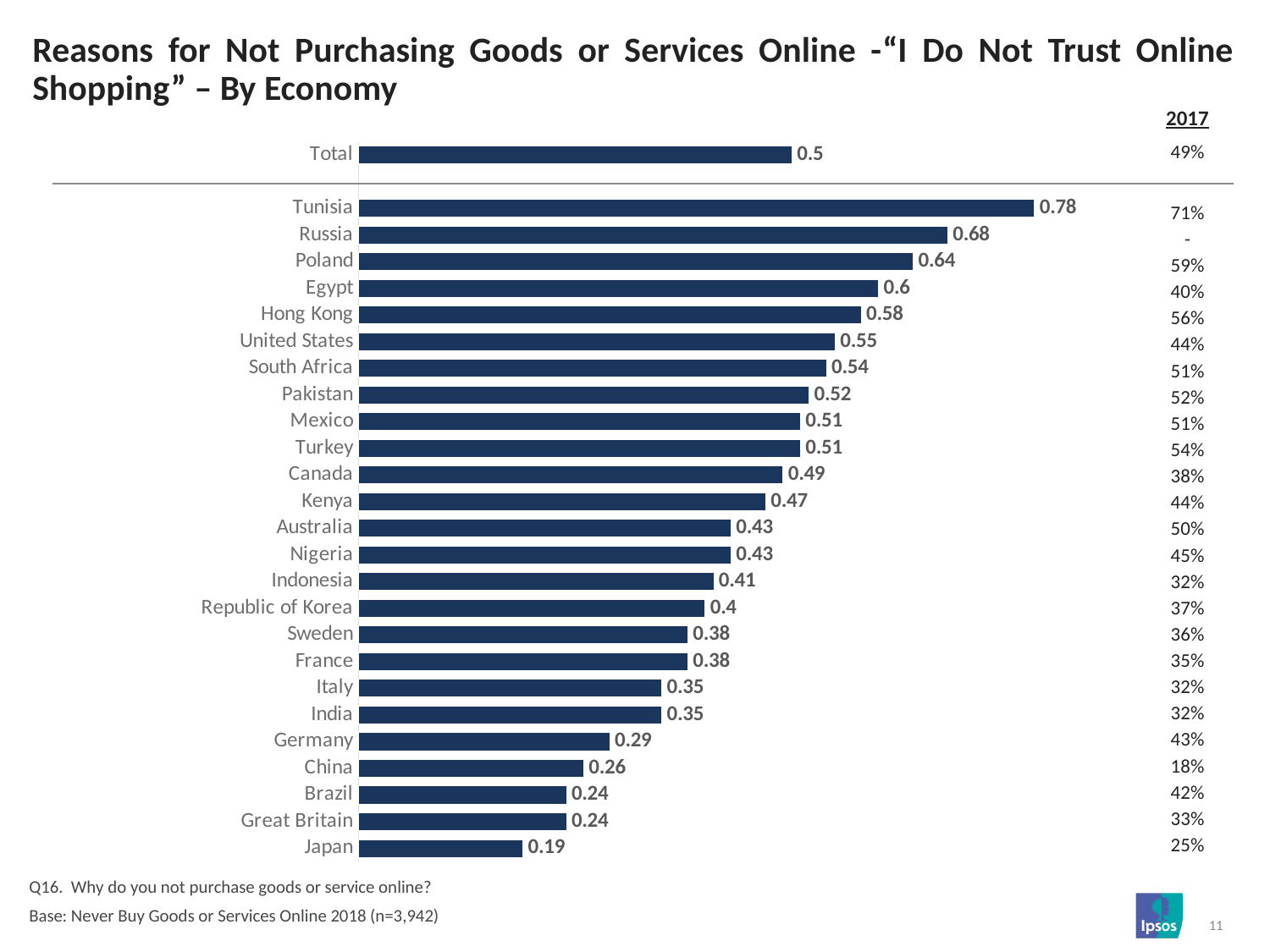

# Reasons for Not Purchasing Goods or Services Online -“I Do Not Trust Online Shopping” – By Economy
| 2017 |
| --- |
| 49% |
|  |
| 71% |
| - |
| 59% |
| 40% |
| 56% |
| 44% |
| 51% |
| 52% |
| 51% |
| 54% |
| 38% |
| 44% |
| 50% |
| 45% |
| 32% |
| 37% |
| 36% |
| 35% |
| 32% |
| 32% |
| 43% |
| 18% |
| 42% |
| 33% |
| 25% |

### Chart

| Category | Total Likely |
|---|---|
| Total | 0.5 |
|  | None |
| Tunisia | 0.78 |
| Russia | 0.68 |
| Poland | 0.64 |
| Egypt | 0.6 |
| Hong Kong | 0.58 |
| United States | 0.55 |
| South Africa | 0.54 |
| Pakistan | 0.52 |
| Mexico | 0.51 |
| Turkey | 0.51 |
| Canada | 0.49 |
| Kenya | 0.47 |
| Australia | 0.43 |
| Nigeria | 0.43 |
| Indonesia | 0.41 |
| Republic of Korea | 0.4 |
| Sweden | 0.38 |
| France | 0.38 |
| Italy | 0.35 |
| India | 0.35 |
| Germany | 0.29 |
| China | 0.26 |
| Brazil | 0.24 |
| Great Britain | 0.24 |
| Japan | 0.19 |
Q16.  Why do you not purchase goods or service online?
Base: Never Buy Goods or Services Online 2018 (n=3,942)